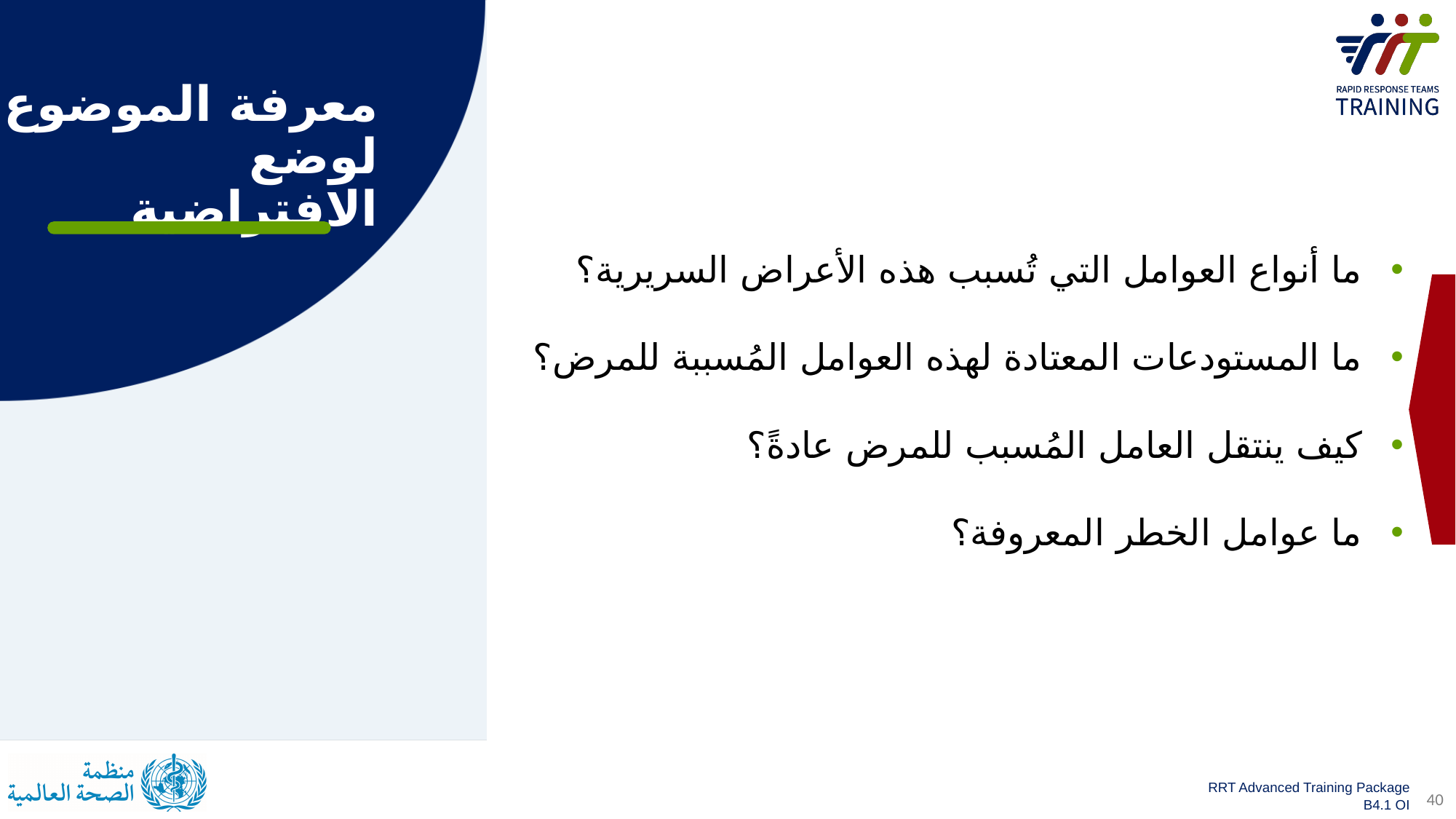

# معرفة الموضوع لوضع الافتراضية

ما أنواع العوامل التي تُسبب هذه الأعراض السريرية؟

ما المستودعات المعتادة لهذه العوامل المُسببة للمرض؟

كيف ينتقل العامل المُسبب للمرض عادةً؟

ما عوامل الخطر المعروفة؟